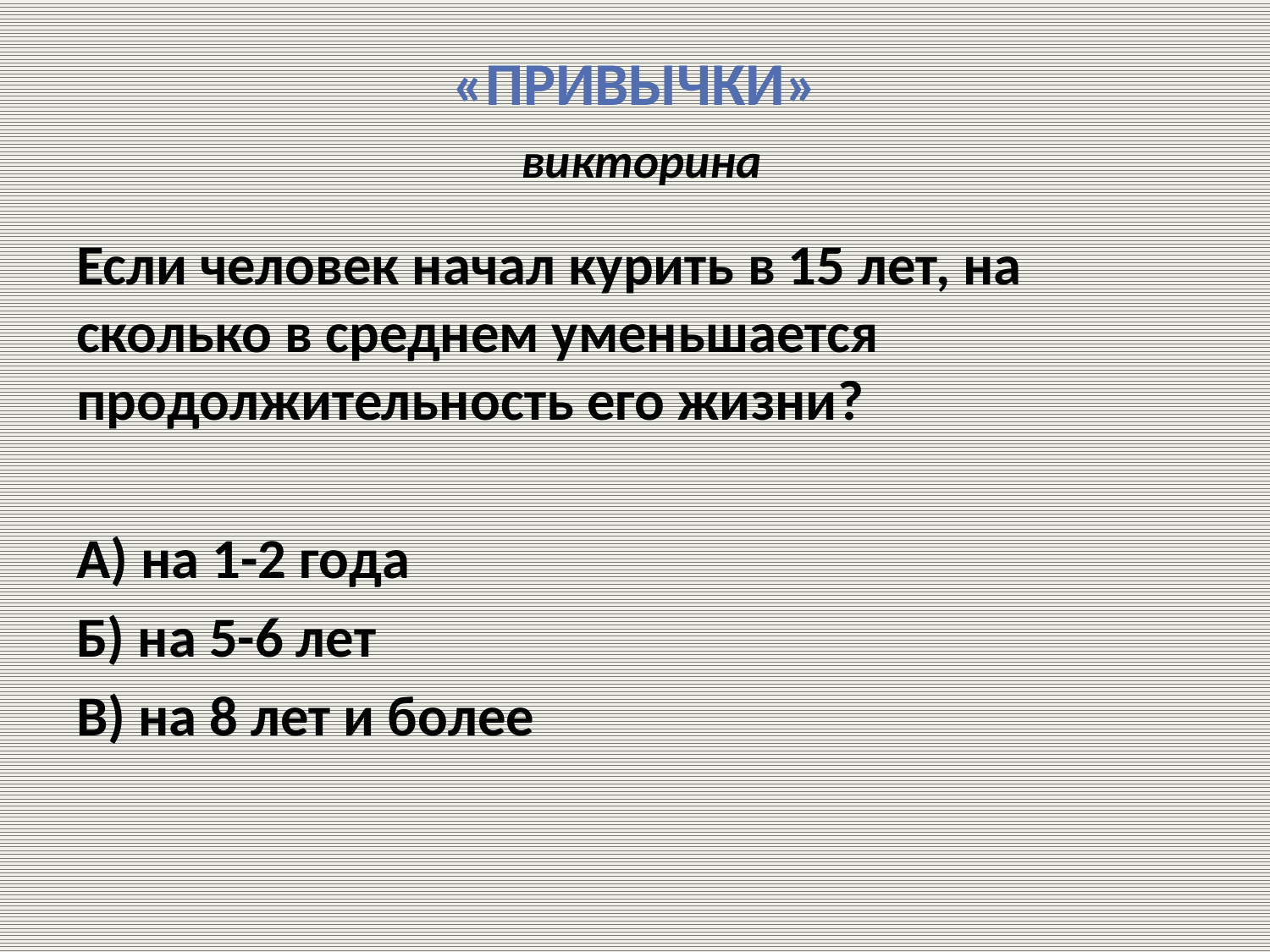

# «ПРИВЫЧКИ» викторина
Если человек начал курить в 15 лет, на сколько в среднем уменьшается продолжительность его жизни?

А) на 1-2 года
Б) на 5-6 лет
В) на 8 лет и более